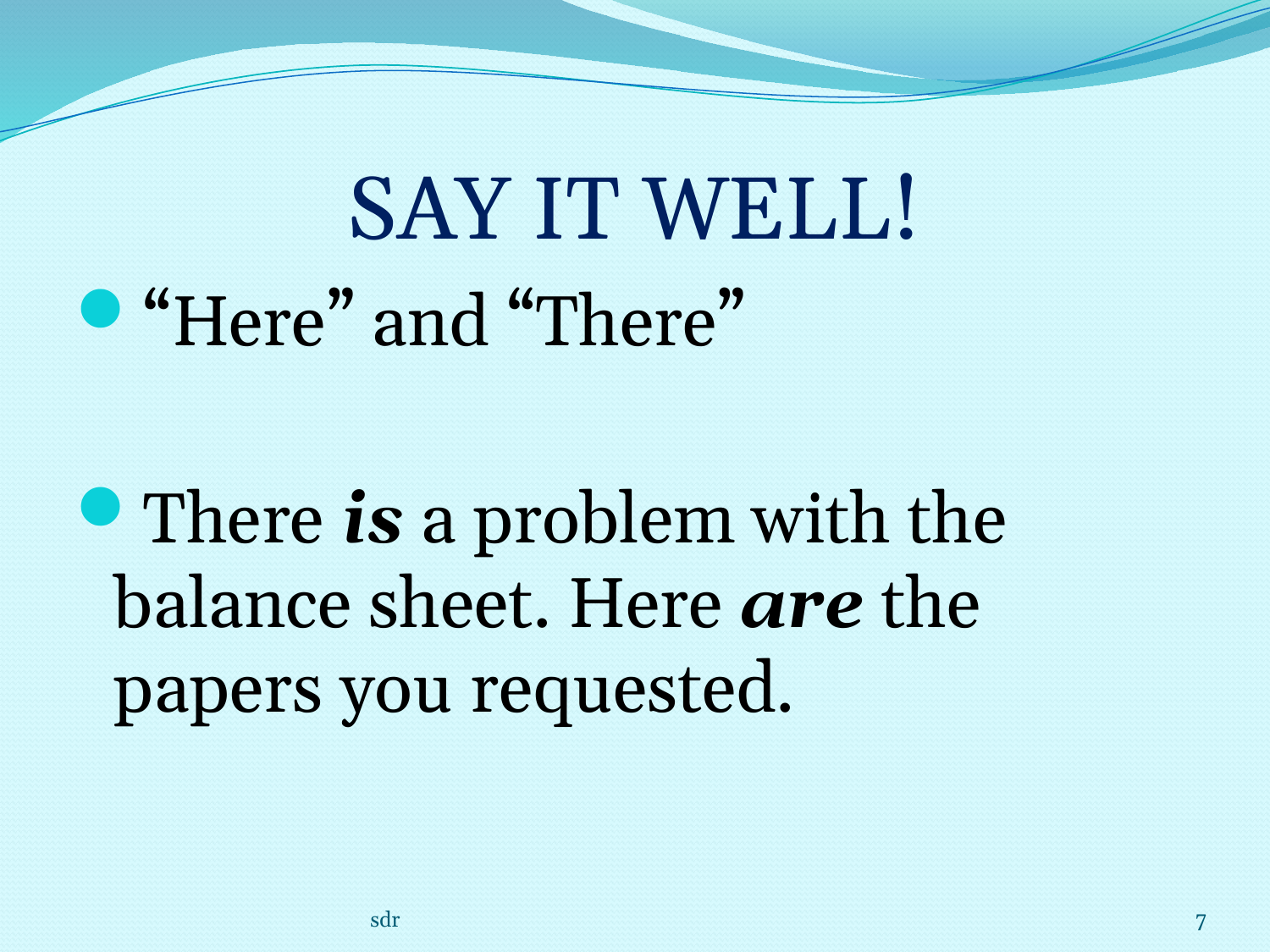

# SAY IT WELL!
“Here” and “There”

There is a problem with the balance sheet. Here are the papers you requested.

sdr
7